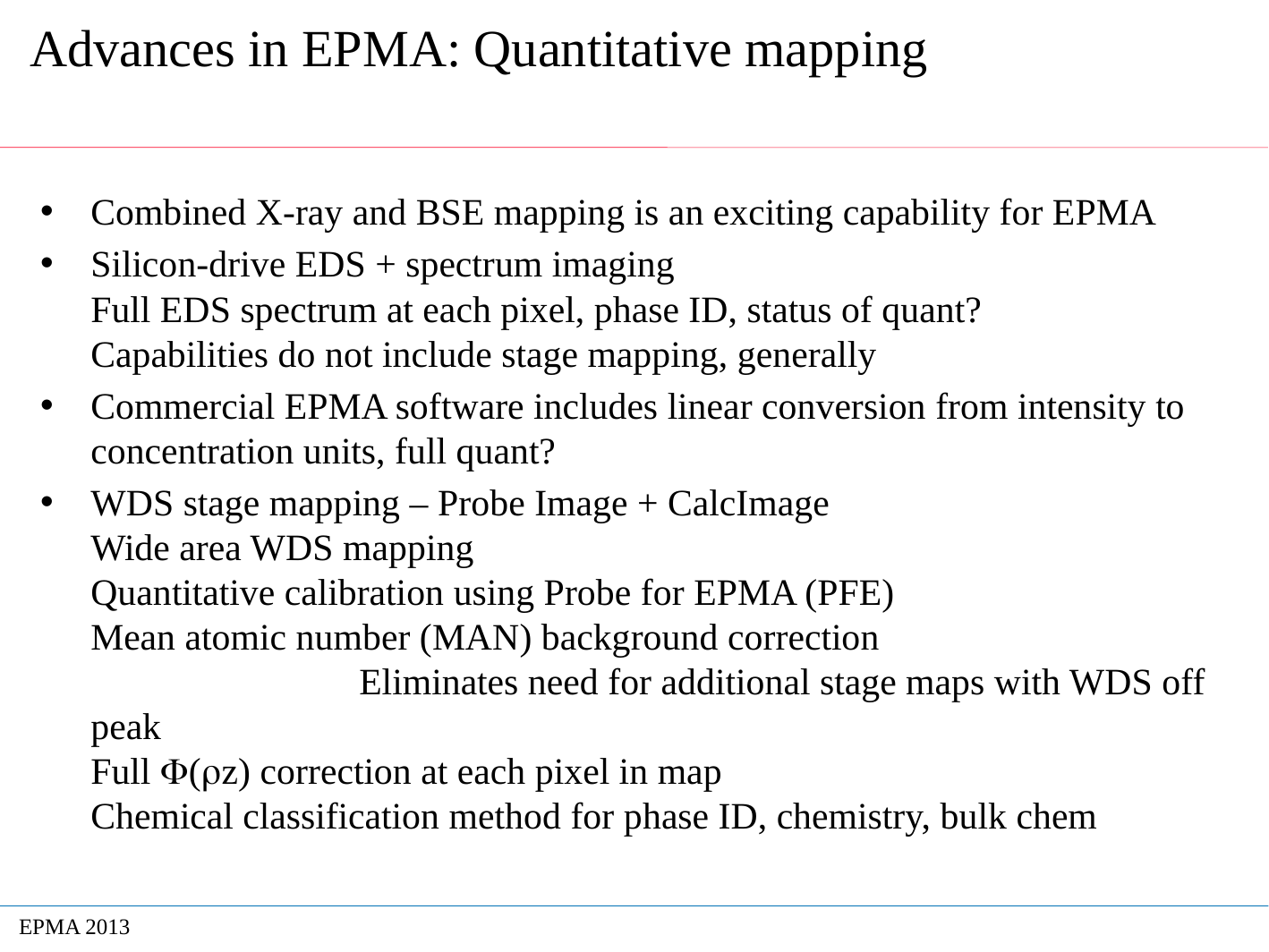

# Advances in EPMA: Quantitative mapping
Combined X-ray and BSE mapping is an exciting capability for EPMA
Silicon-drive EDS + spectrum imaging
Full EDS spectrum at each pixel, phase ID, status of quant?
Capabilities do not include stage mapping, generally
Commercial EPMA software includes linear conversion from intensity to concentration units, full quant?
WDS stage mapping – Probe Image + CalcImage
Wide area WDS mapping
Quantitative calibration using Probe for EPMA (PFE)
Mean atomic number (MAN) background correction
		Eliminates need for additional stage maps with WDS off peak
Full Φ(ρz) correction at each pixel in map
Chemical classification method for phase ID, chemistry, bulk chem
EPMA 2013